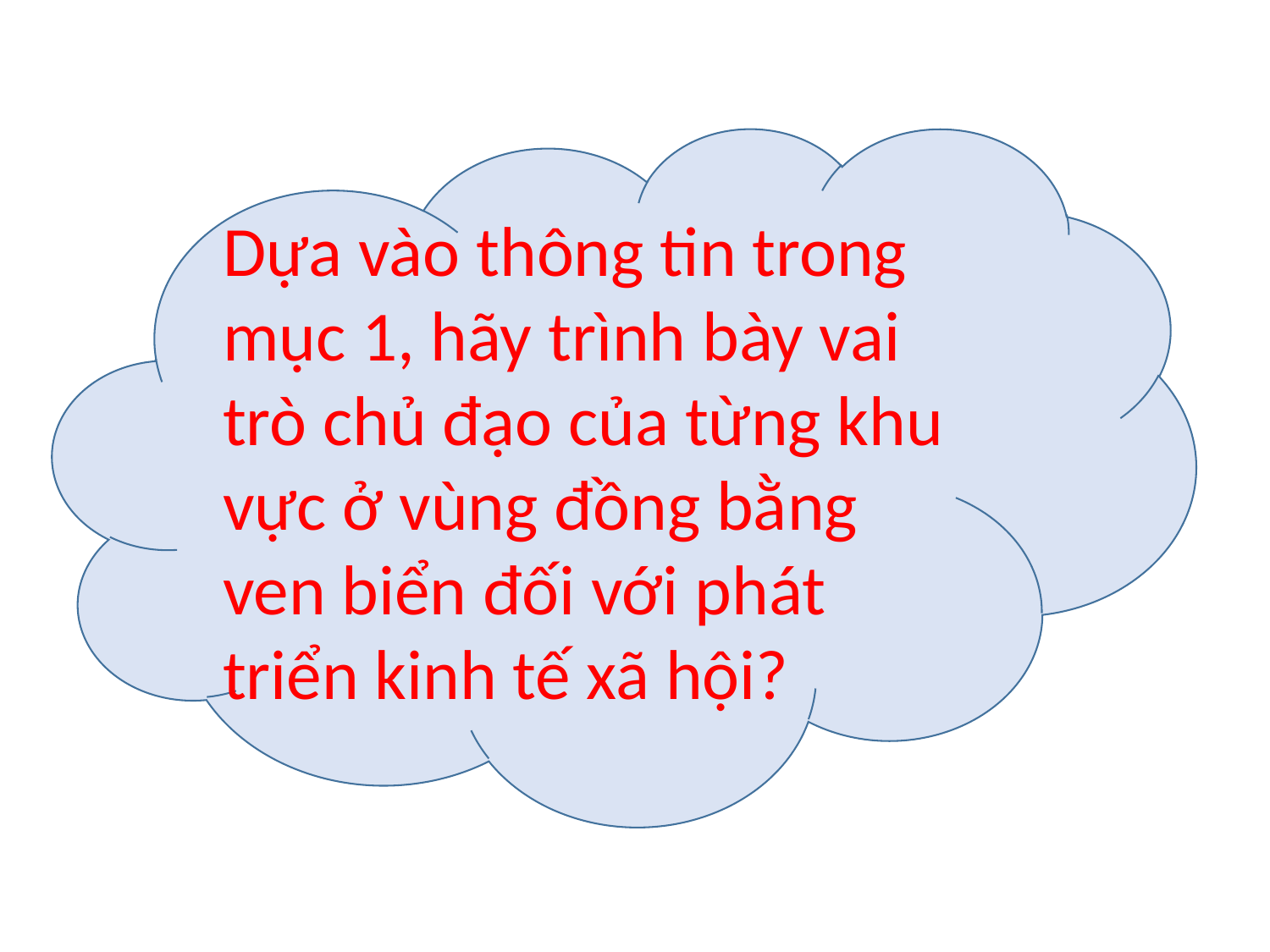

Dựa vào thông tin trong mục 1, hãy trình bày vai trò chủ đạo của từng khu vực ở vùng đồng bằng ven biển đối với phát triển kinh tế xã hội?